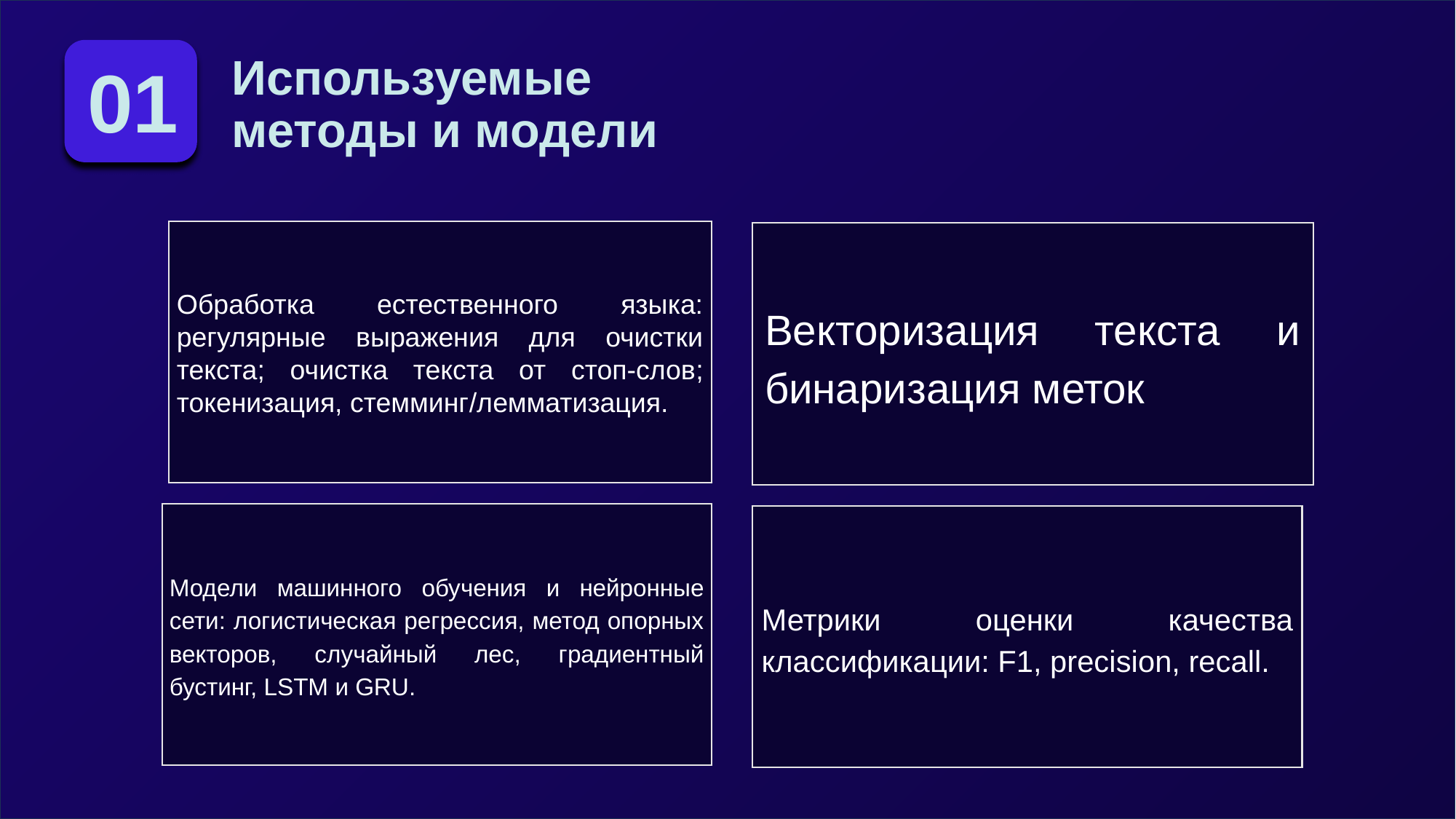

# Используемые методы и модели

01
Модели машинного обучения и нейронные сети: логистическая регрессия, метод опорных векторов, случайный лес, градиентный бустинг, LSTM и GRU.
Векторизация текста и бинаризация меток
Метрики оценки качества классификации: F1, precision, recall.
Обработка естественного языка: регулярные выражения для очистки текста; очистка текста от стоп-слов; токенизация, стемминг/лемматизация.